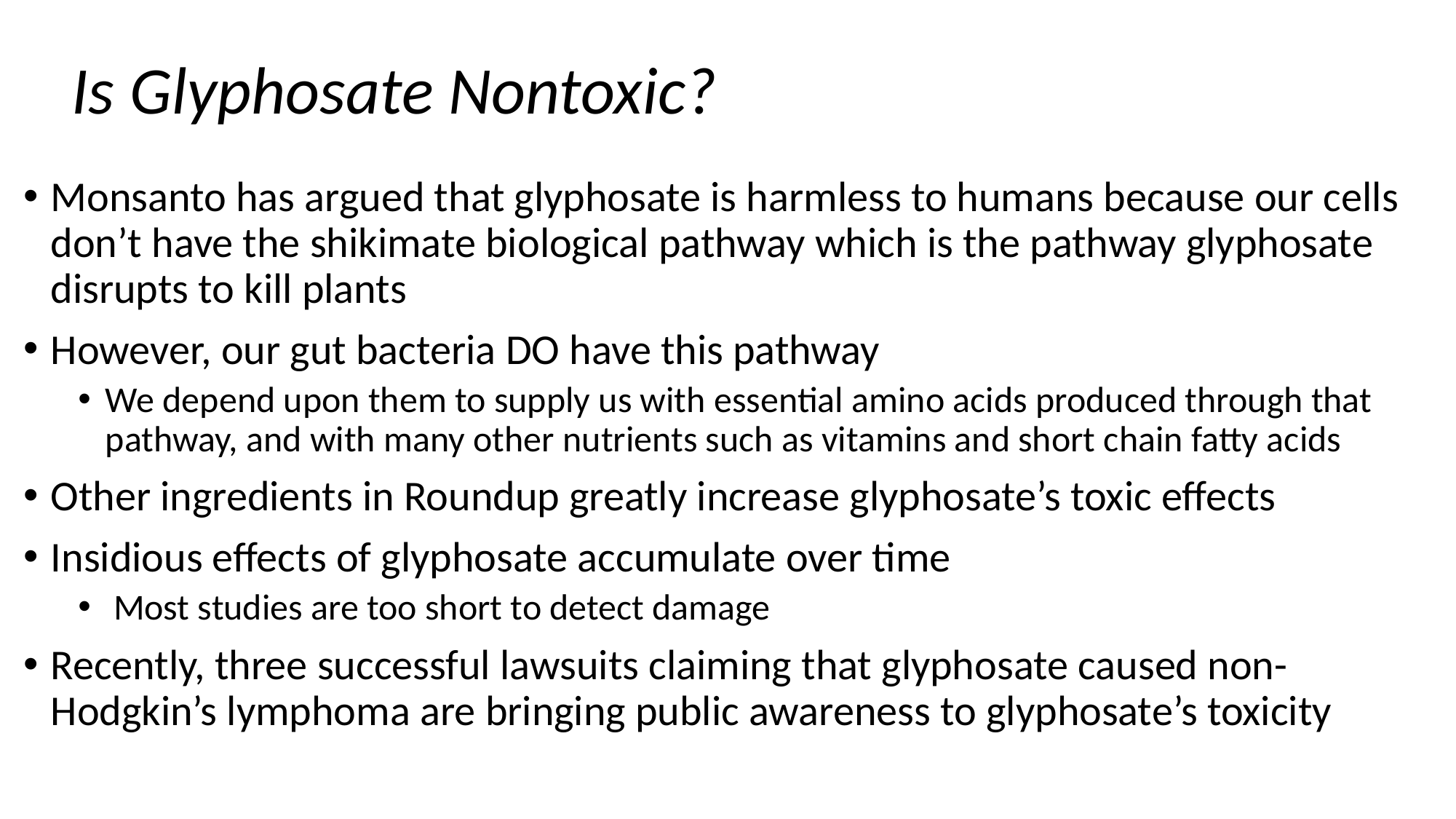

# Is Glyphosate Nontoxic?
Monsanto has argued that glyphosate is harmless to humans because our cells don’t have the shikimate biological pathway which is the pathway glyphosate disrupts to kill plants
However, our gut bacteria DO have this pathway
We depend upon them to supply us with essential amino acids produced through that pathway, and with many other nutrients such as vitamins and short chain fatty acids
Other ingredients in Roundup greatly increase glyphosate’s toxic effects
Insidious effects of glyphosate accumulate over time
 Most studies are too short to detect damage
Recently, three successful lawsuits claiming that glyphosate caused non-Hodgkin’s lymphoma are bringing public awareness to glyphosate’s toxicity